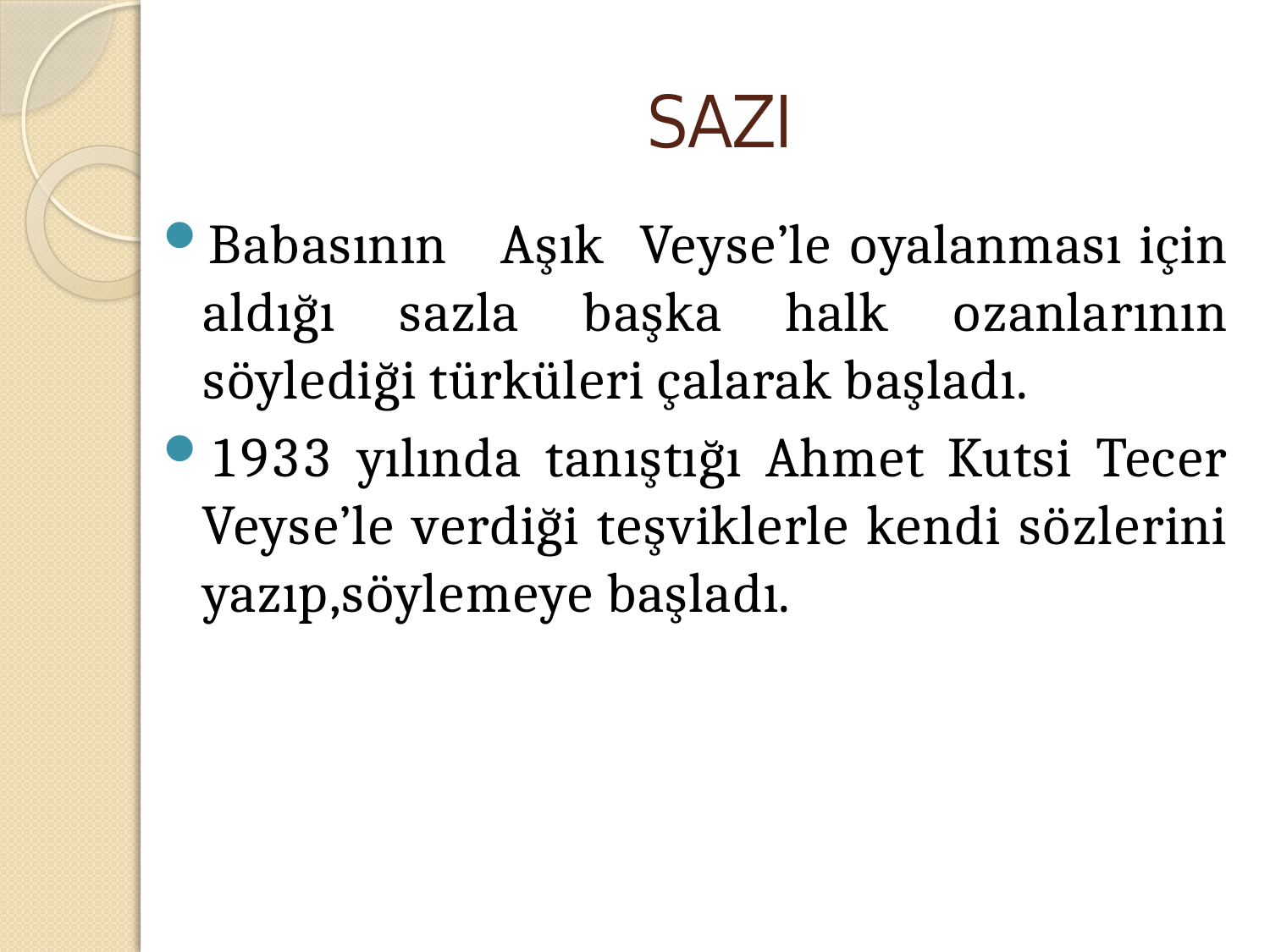

# SAZI
Babasının   Aşık  Veyse’le oyalanması için aldığı sazla başka halk ozanlarının söylediği türküleri çalarak başladı.
1933 yılında tanıştığı Ahmet Kutsi Tecer Veyse’le verdiği teşviklerle kendi sözlerini yazıp,söylemeye başladı.